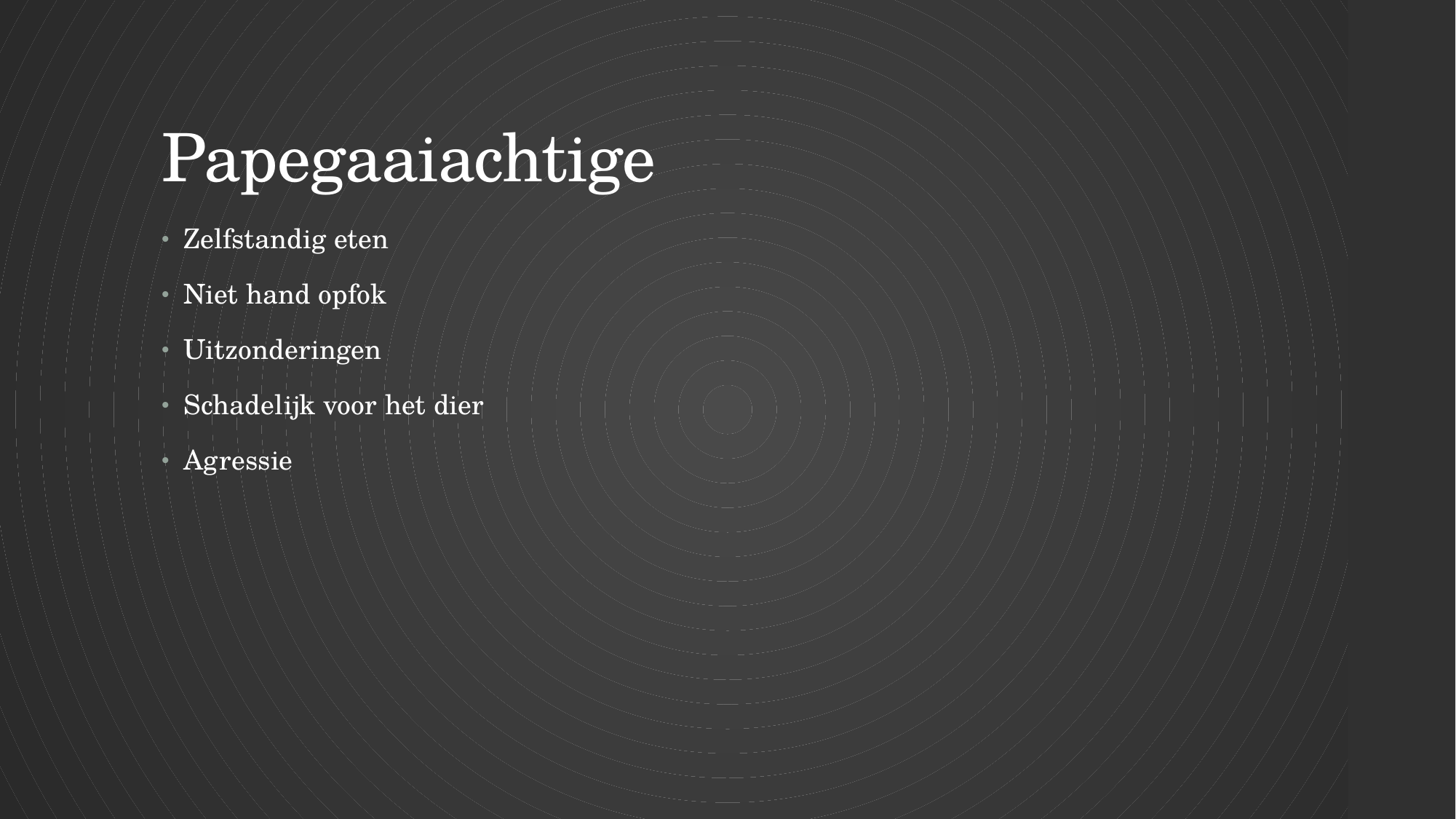

# Papegaaiachtige
Zelfstandig eten
Niet hand opfok
Uitzonderingen
Schadelijk voor het dier
Agressie